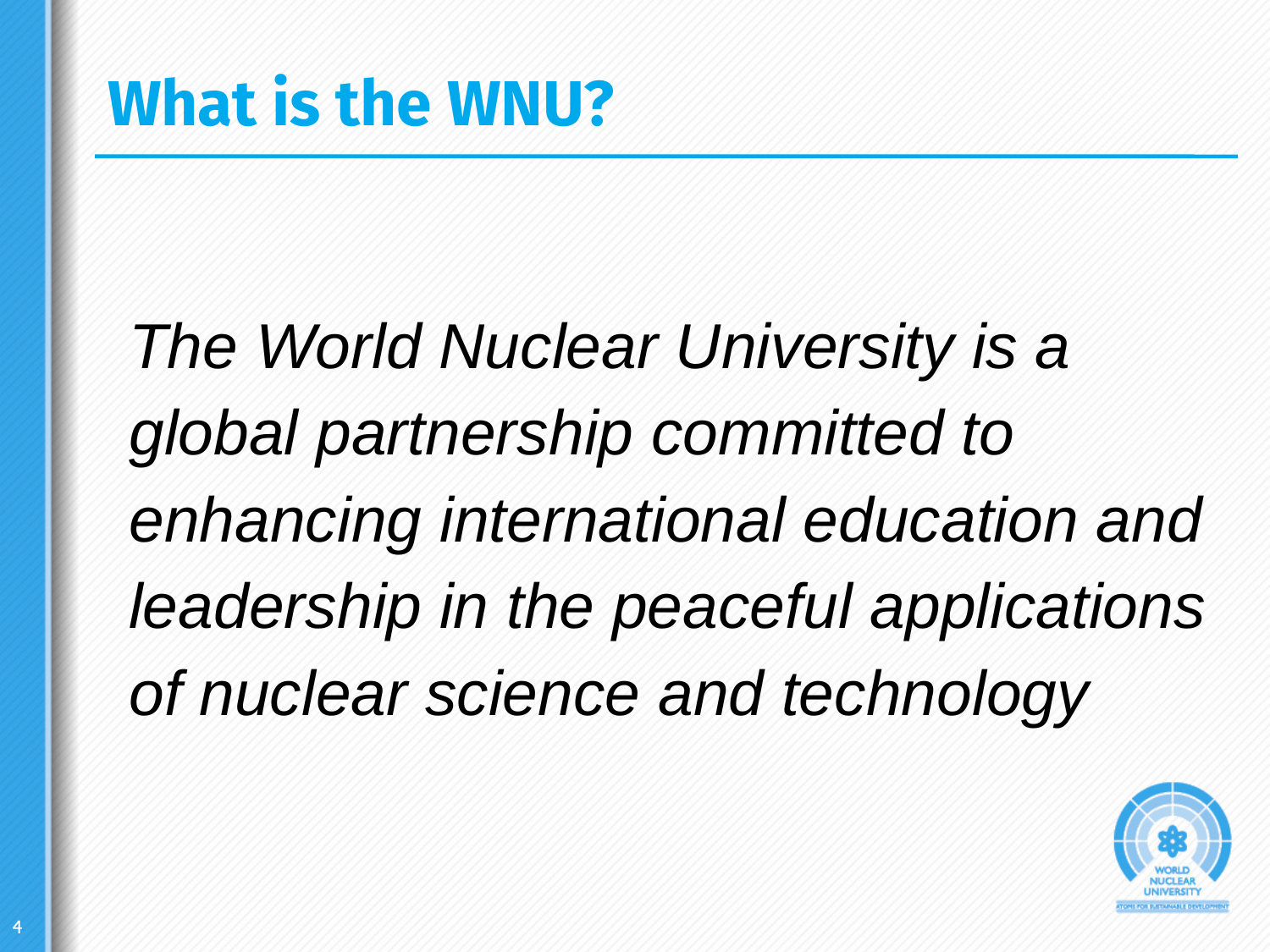

What is the WNU?

The World Nuclear University is a
global partnership committed to
enhancing international education and
leadership in the peaceful applications
of nuclear science and technology

4